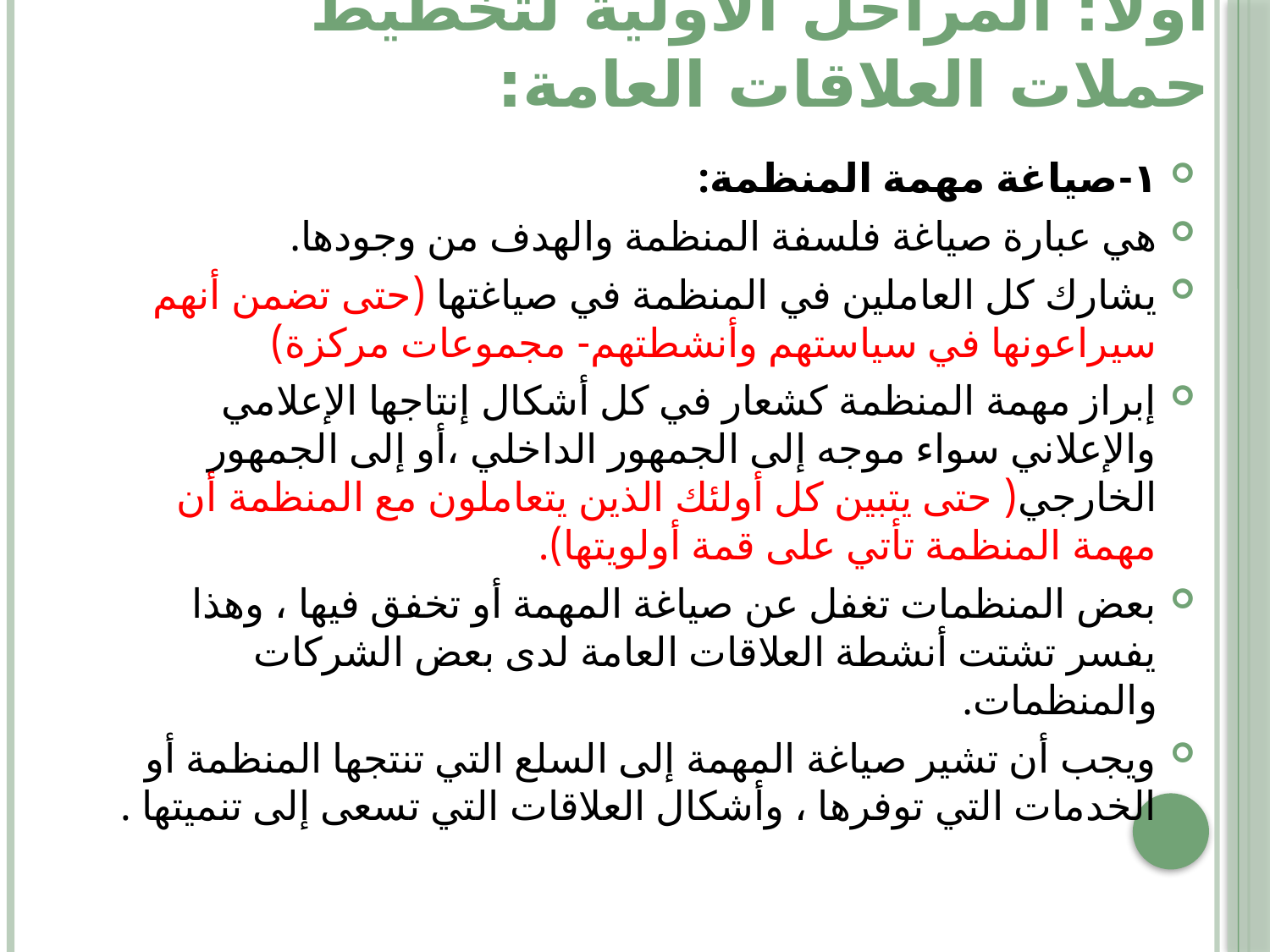

# أولًا: المراحل الأولية لتخطيط حملات العلاقات العامة:
١-صياغة مهمة المنظمة:
هي عبارة صياغة فلسفة المنظمة والهدف من وجودها.
يشارك كل العاملين في المنظمة في صياغتها (حتى تضمن أنهم سيراعونها في سياستهم وأنشطتهم- مجموعات مركزة)
إبراز مهمة المنظمة كشعار في كل أشكال إنتاجها الإعلامي والإعلاني سواء موجه إلى الجمهور الداخلي ،أو إلى الجمهور الخارجي( حتى يتبين كل أولئك الذين يتعاملون مع المنظمة أن مهمة المنظمة تأتي على قمة أولويتها).
بعض المنظمات تغفل عن صياغة المهمة أو تخفق فيها ، وهذا يفسر تشتت أنشطة العلاقات العامة لدى بعض الشركات والمنظمات.
ويجب أن تشير صياغة المهمة إلى السلع التي تنتجها المنظمة أو الخدمات التي توفرها ، وأشكال العلاقات التي تسعى إلى تنميتها .